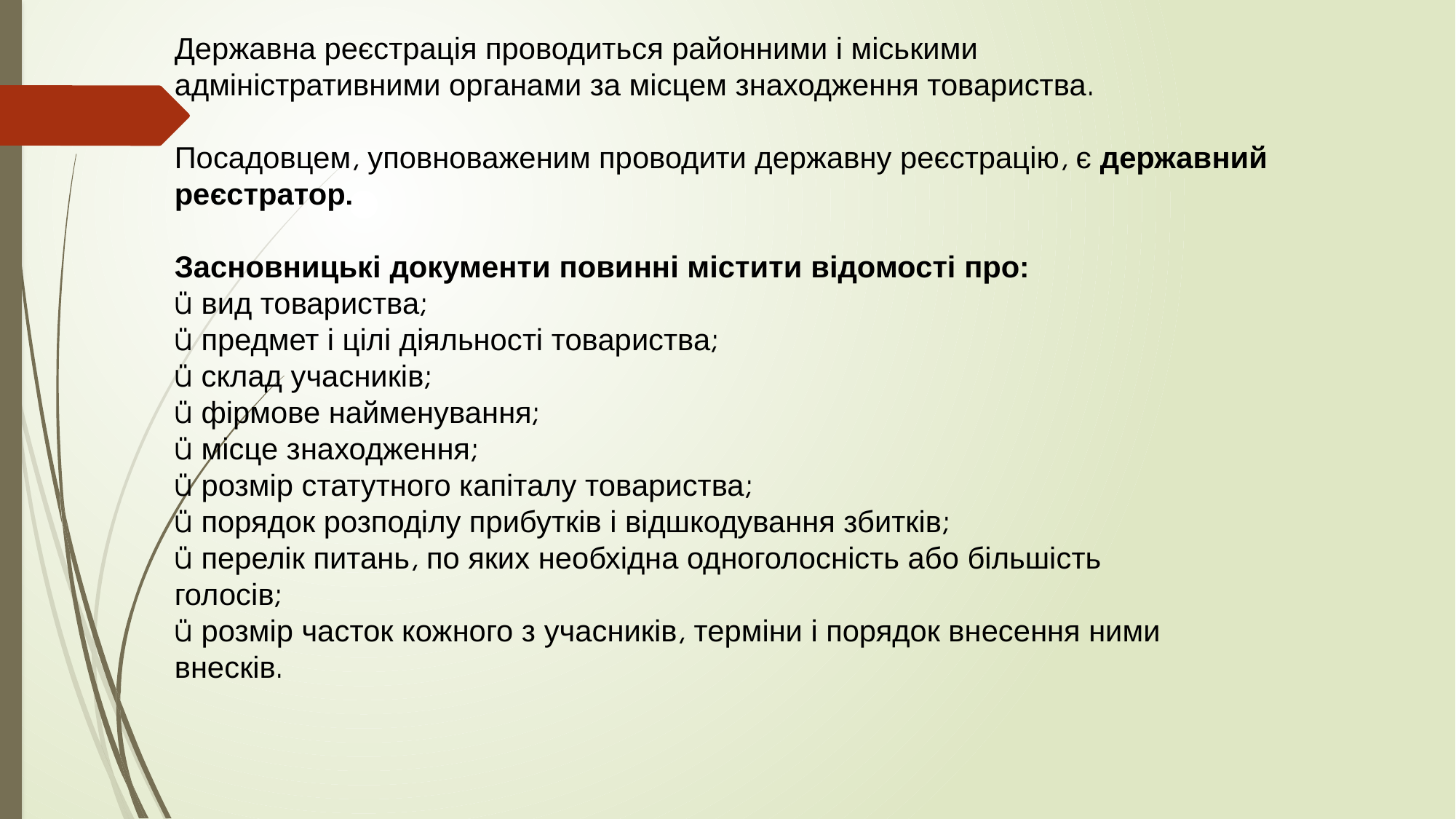

Державна реєстрація проводиться районними і міськими
адміністративними органами за місцем знаходження товариства.

Посадовцем, уповноваженим проводити державну реєстрацію, є державний
реєстратор.

Засновницькі документи повинні містити відомості про:
ü вид товариства;
ü предмет і цілі діяльності товариства;
ü склад учасників;
ü фірмове найменування;
ü місце знаходження;
ü розмір статутного капіталу товариства;
ü порядок розподілу прибутків і відшкодування збитків;
ü перелік питань, по яких необхідна одноголосність або більшість
голосів;
ü розмір часток кожного з учасників, терміни і порядок внесення ними
внесків.